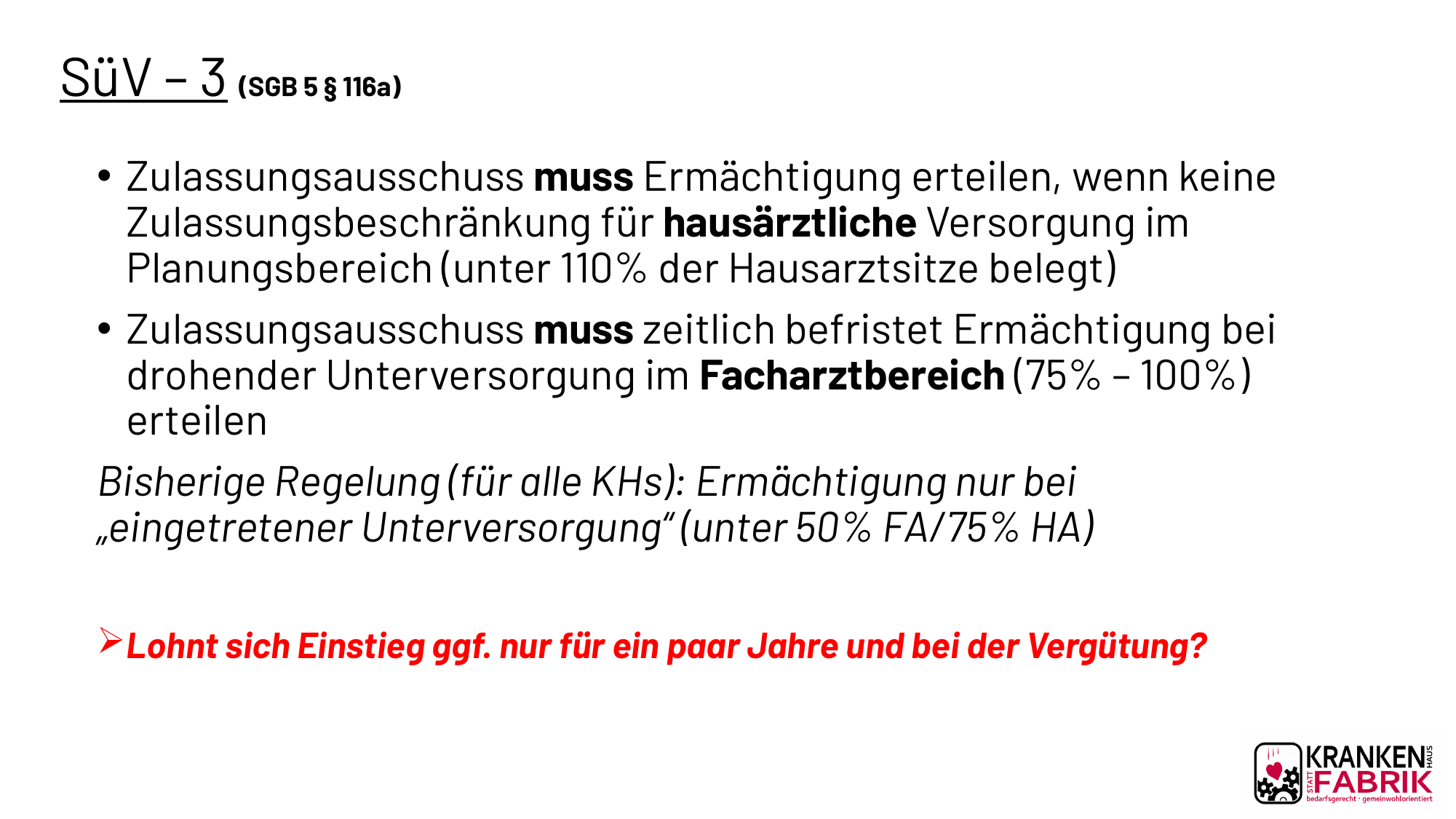

# SüV – 3 (SGB 5 § 116a)
Zulassungsausschuss muss Ermächtigung erteilen, wenn keine Zulassungsbeschränkung für hausärztliche Versorgung im Planungsbereich (unter 110% der Hausarztsitze belegt)
Zulassungsausschuss muss zeitlich befristet Ermächtigung bei drohender Unterversorgung im Facharztbereich (75% – 100%) erteilen
Bisherige Regelung (für alle KHs): Ermächtigung nur bei „eingetretener Unterversorgung“ (unter 50% FA/75% HA)

Lohnt sich Einstieg ggf. nur für ein paar Jahre und bei der Vergütung?